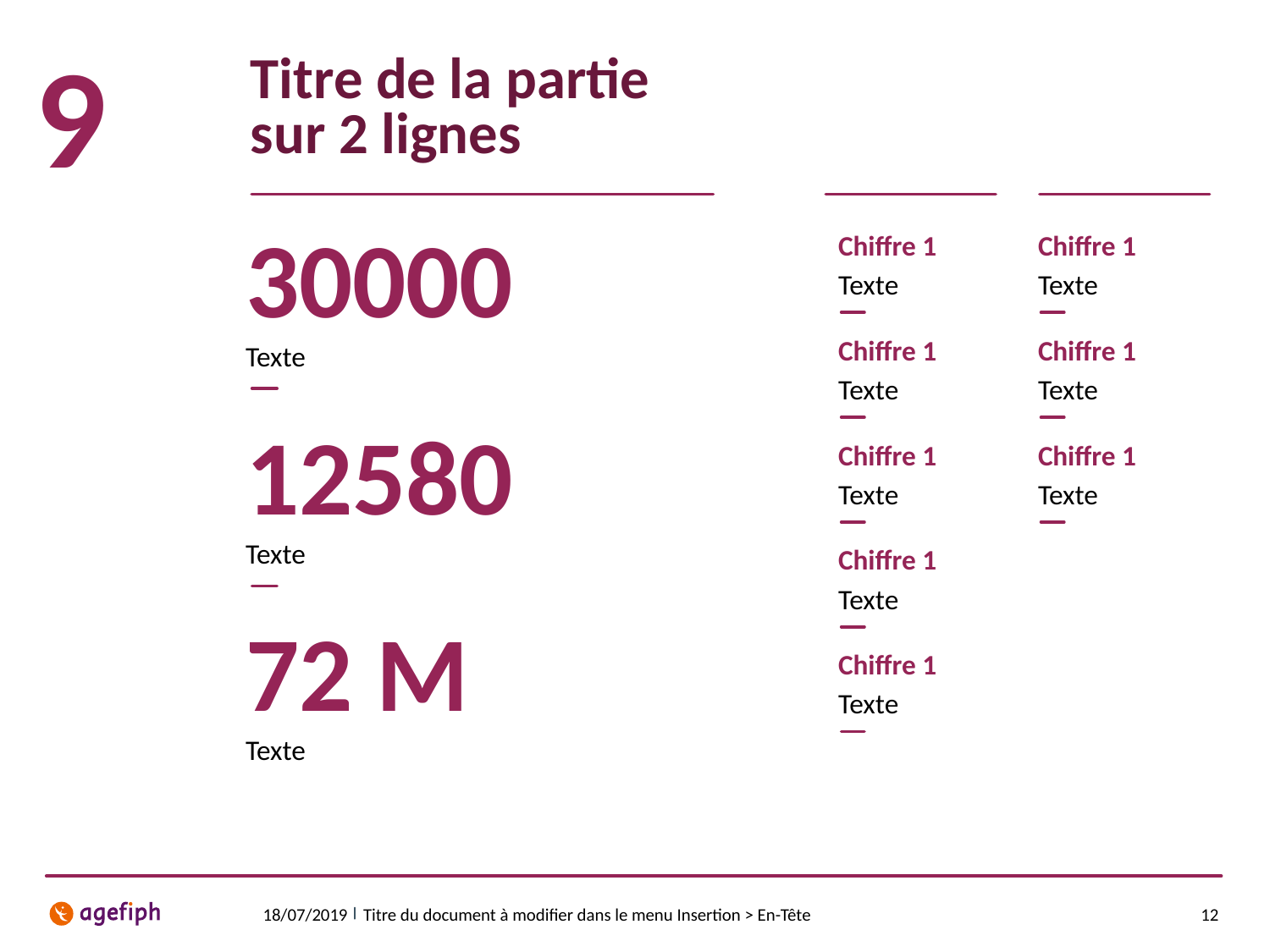

9
# Titre de la partie sur 2 lignes
30000
Texte

Chiffre 1
Texte
Chiffre 1
Texte
Chiffre 1
Texte
Chiffre 1
Texte
12580
Texte

Chiffre 1
Texte
Chiffre 1
Texte
Chiffre 1
Texte
72 M
Texte

Chiffre 1
Texte
18/07/2019
Titre du document à modifier dans le menu Insertion > En-Tête
12